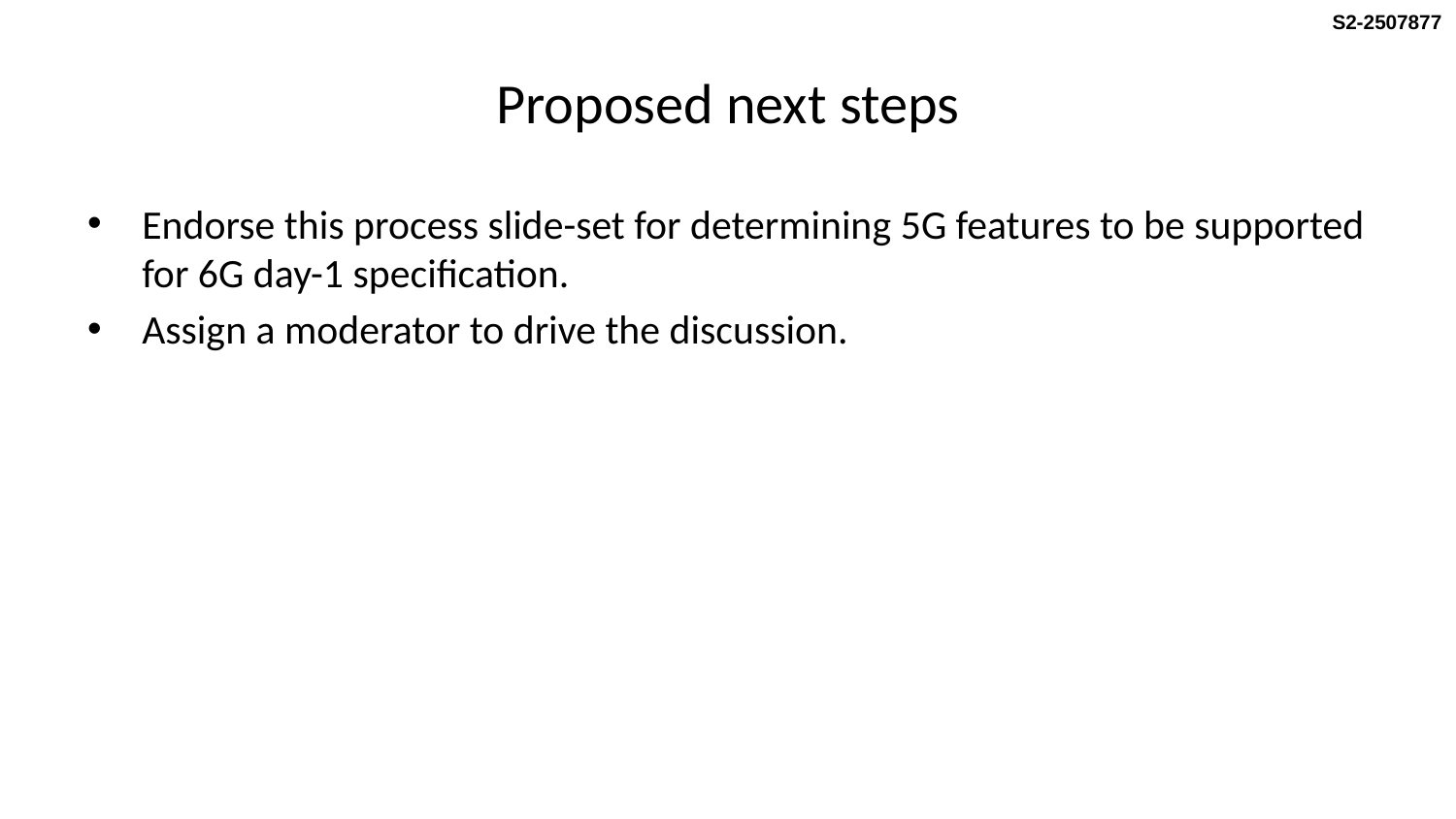

S2-2507877
# Proposed next steps
Endorse this process slide-set for determining 5G features to be supported for 6G day-1 specification.
Assign a moderator to drive the discussion.